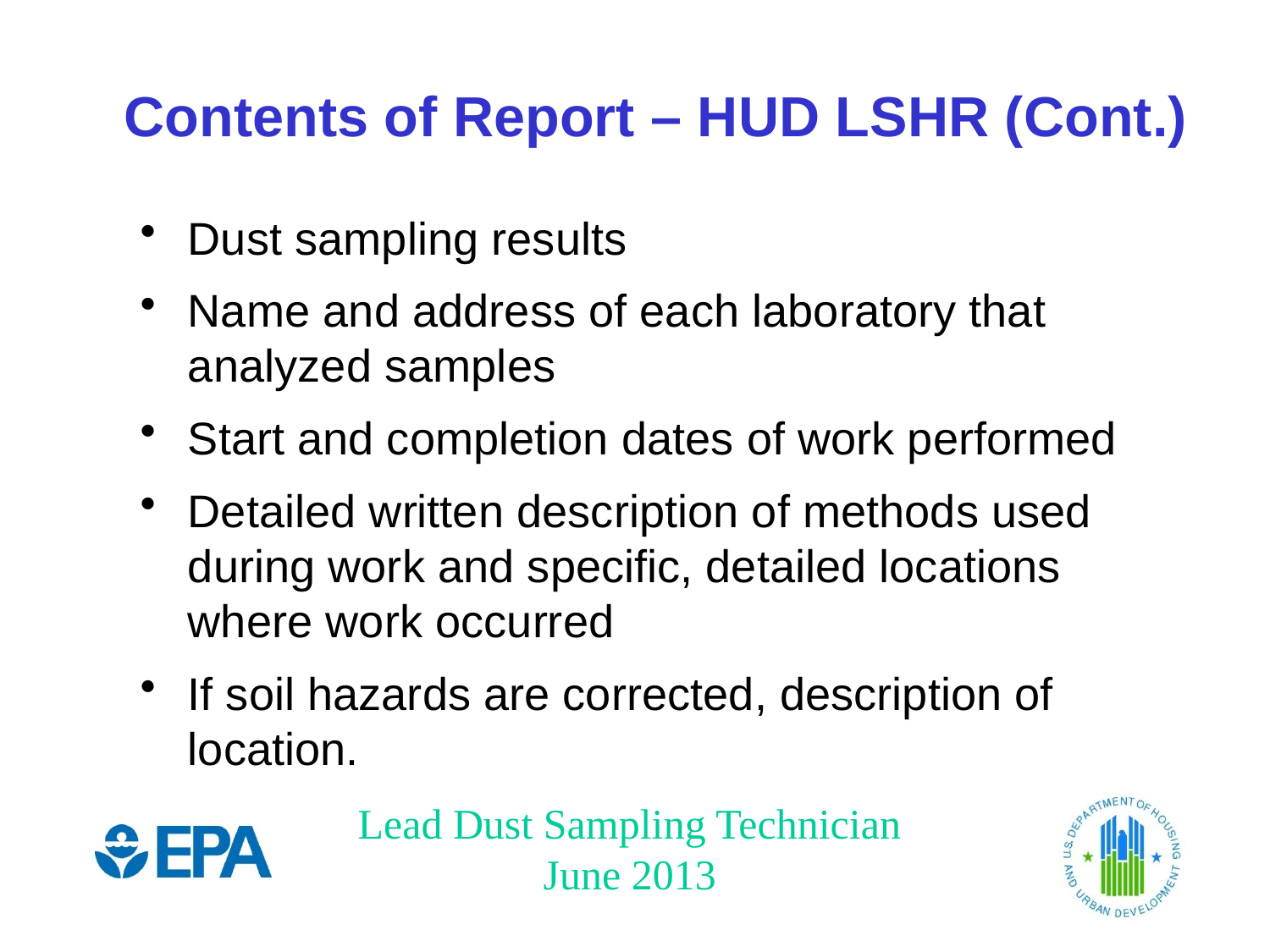

# Contents of Report – HUD LSHR (Cont.)
Dust sampling results
Name and address of each laboratory that analyzed samples
Start and completion dates of work performed
Detailed written description of methods used during work and specific, detailed locations where work occurred
If soil hazards are corrected, description of location.